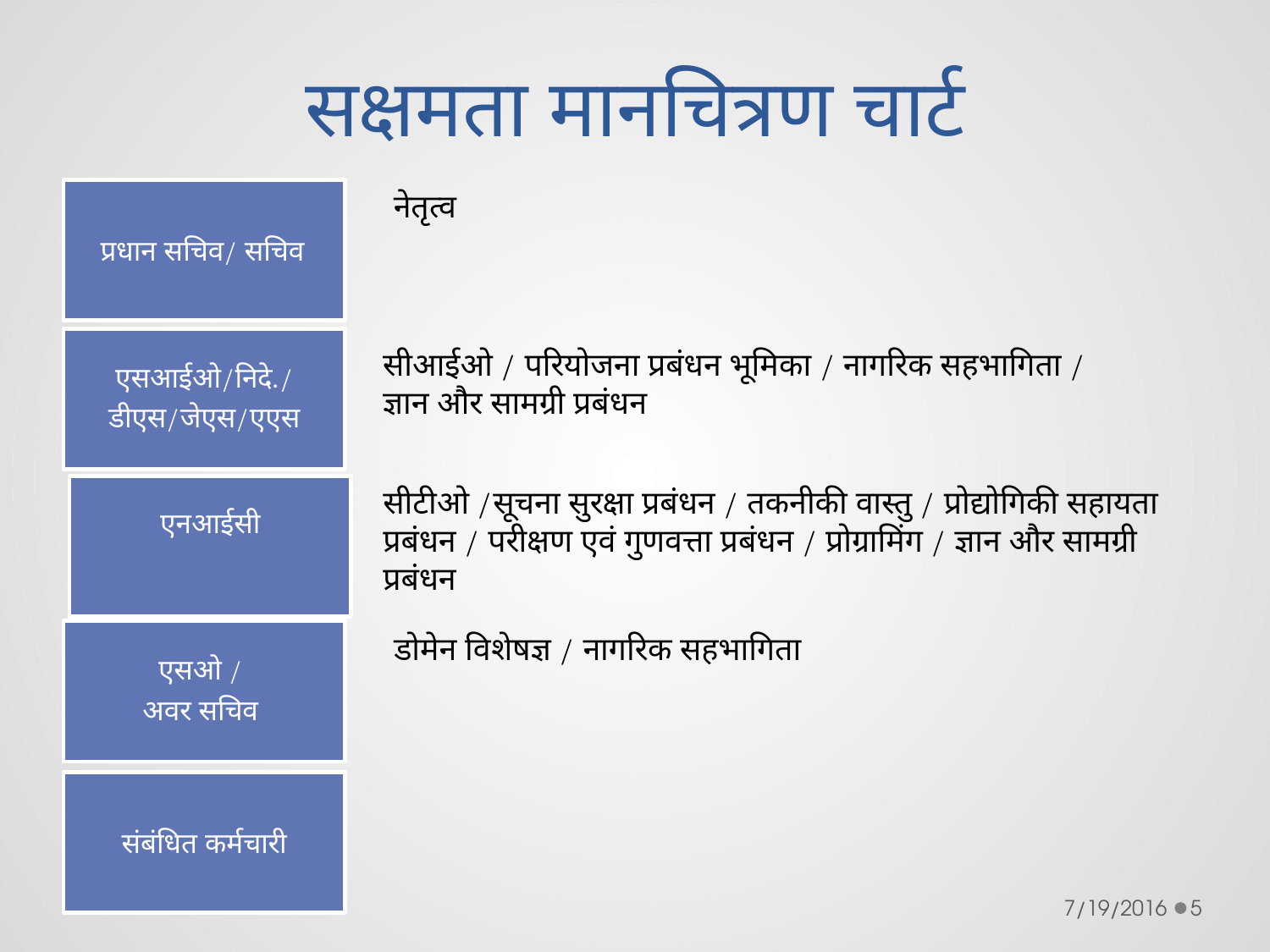

# सक्षमता मानचित्रण चार्ट
प्रधान सचिव/ सचिव

नेतृत्व

एसआईओ/निदे./
डीएस/जेएस/एएस
सीआईओ / परियोजना प्रबंधन भूमिका / नागरिक सहभागिता / ज्ञान और सामग्री प्रबंधन

एनआईसी

सीटीओ /सूचना सुरक्षा प्रबंधन / तकनीकी वास्तु / प्रोद्योगिकी सहायता प्रबंधन / परीक्षण एवं गुणवत्ता प्रबंधन / प्रोग्रामिंग / ज्ञान और सामग्री प्रबंधन

एसओ /
अवर सचिव
डोमेन विशेषज्ञ / नागरिक सहभागिता

संबंधित कर्मचारी
7/19/2016
5